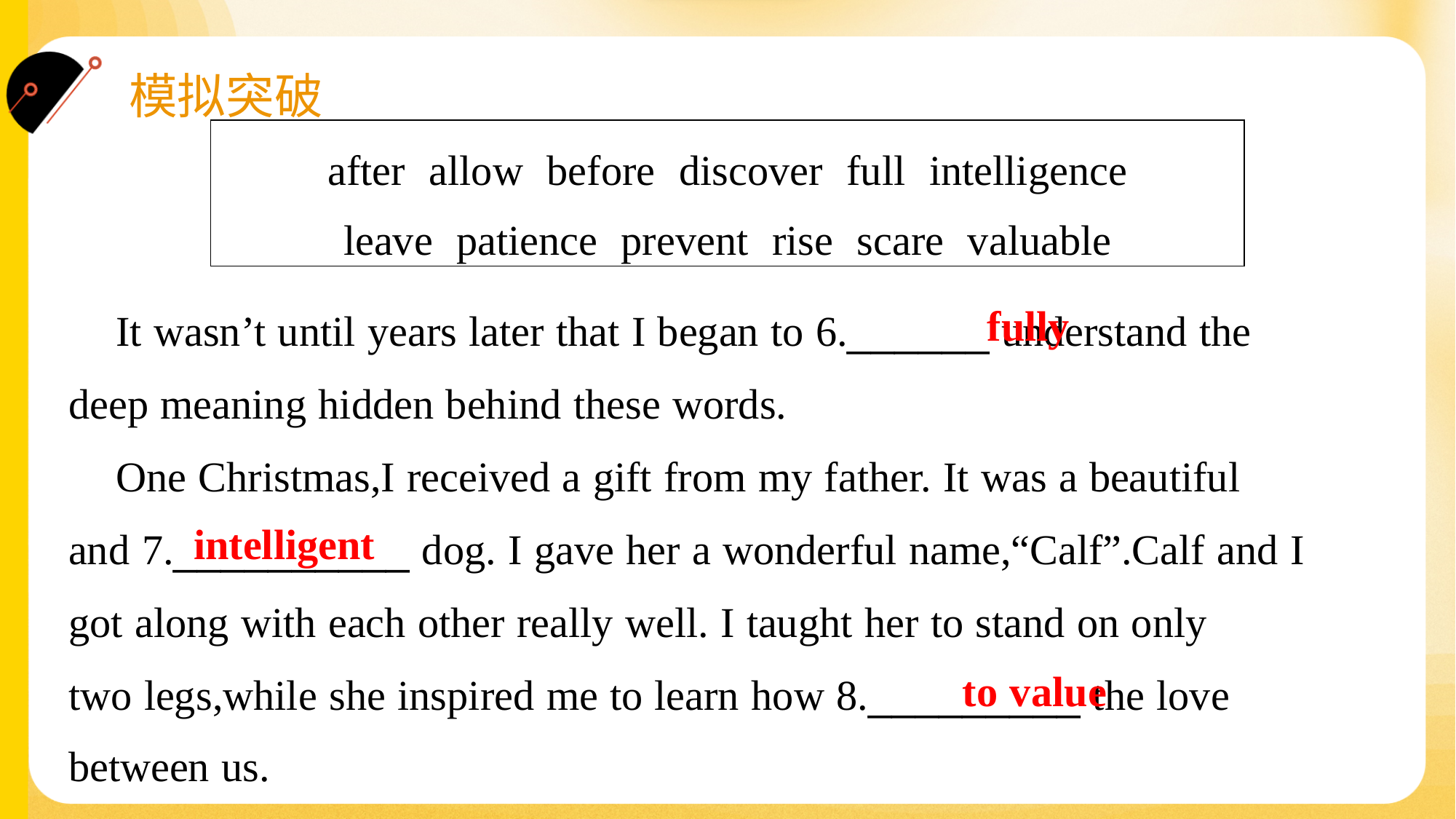

| after allow before discover full intelligence leave patience prevent rise scare valuable |
| --- |
fully
    It wasn’t until years later that I began to 6.______ understand the
deep meaning hidden behind these words.
    One Christmas,I received a gift from my father. It was a beautiful
and 7.__________ dog. I gave her a wonderful name,“Calf”.Calf and I
got along with each other really well. I taught her to stand on only
two legs,while she inspired me to learn how 8._________ the love
between us.#1.1.4
intelligent
to value